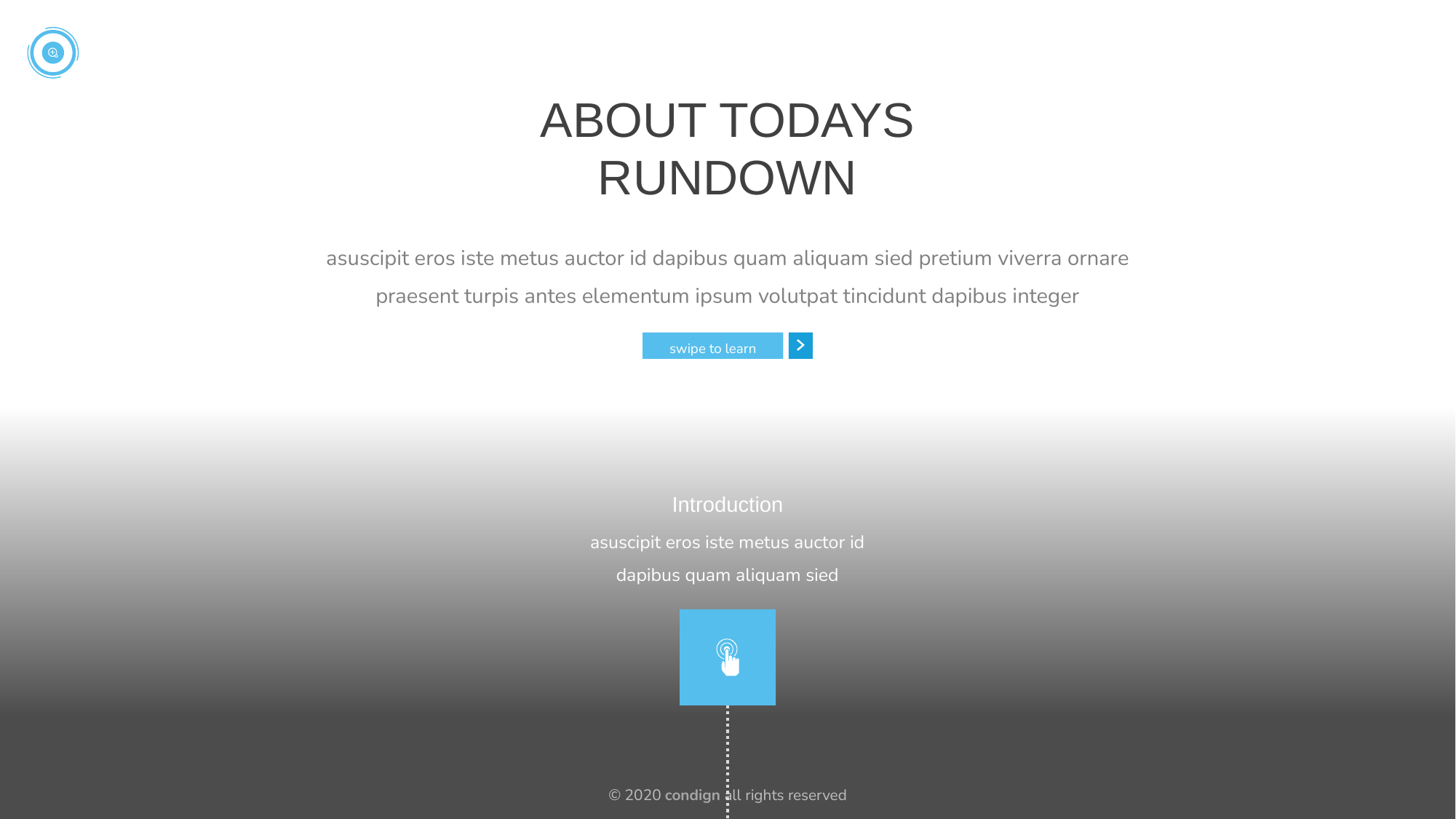

ABOUT TODAYS
RUNDOWN
asuscipit eros iste metus auctor id dapibus quam aliquam sied pretium viverra ornare praesent turpis antes elementum ipsum volutpat tincidunt dapibus integer
swipe to learn

Introduction
asuscipit eros iste metus auctor id dapibus quam aliquam sied

© 2020 condign all rights reserved